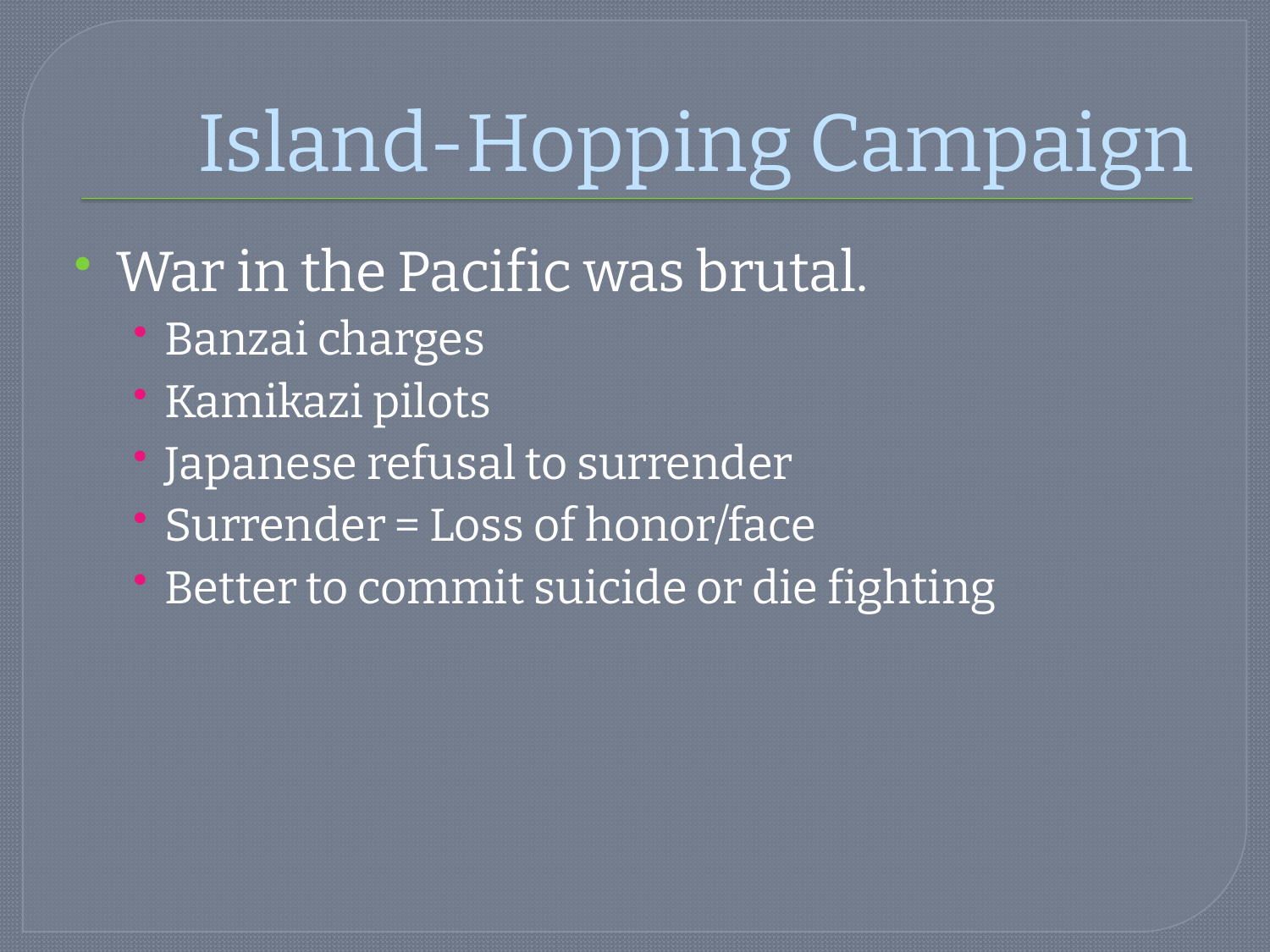

# Island-Hopping Campaign
War in the Pacific was brutal.
Banzai charges
Kamikazi pilots
Japanese refusal to surrender
Surrender = Loss of honor/face
Better to commit suicide or die fighting